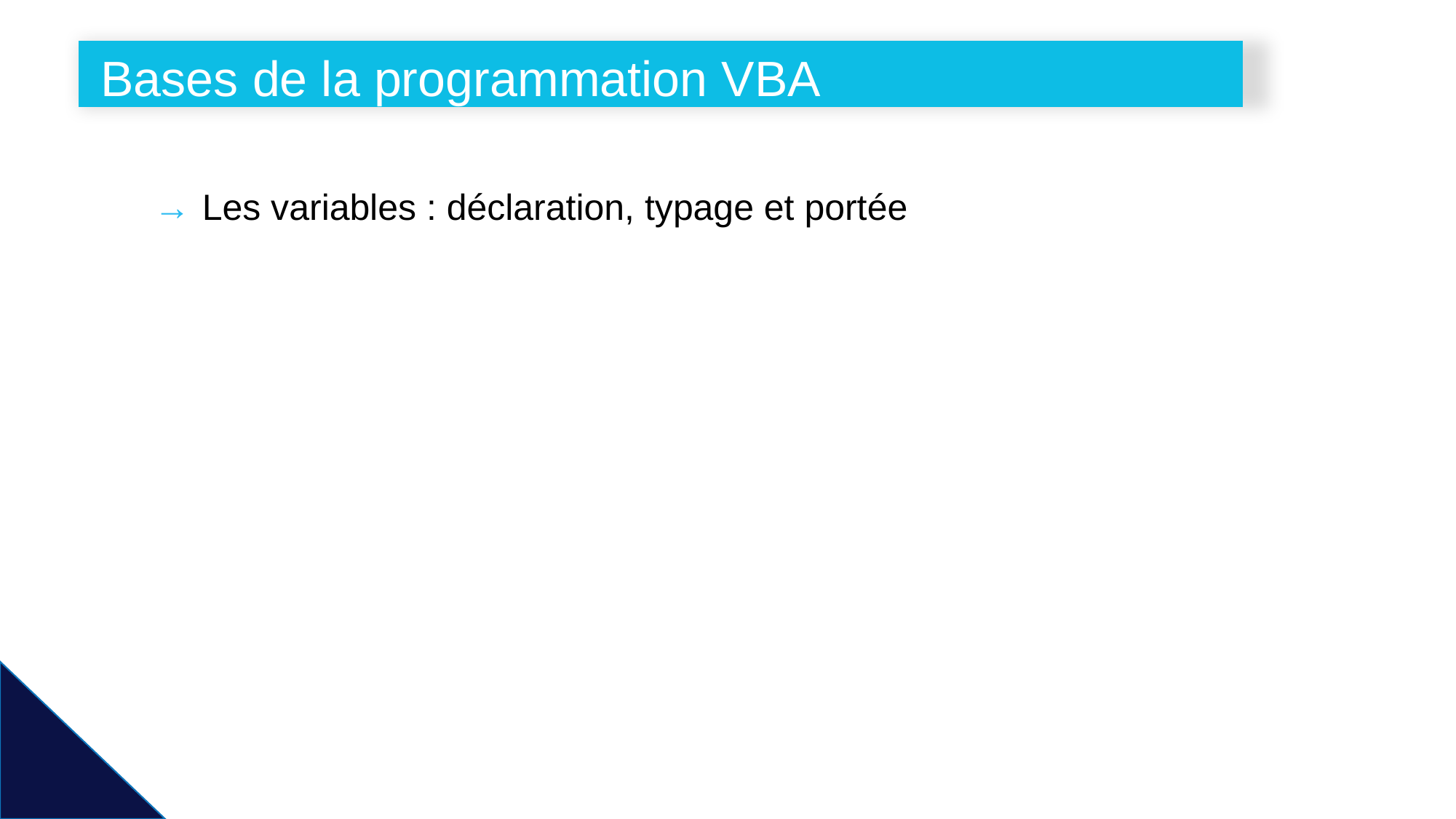

# Bases de la programmation VBA
→ Les variables : déclaration, typage et portée